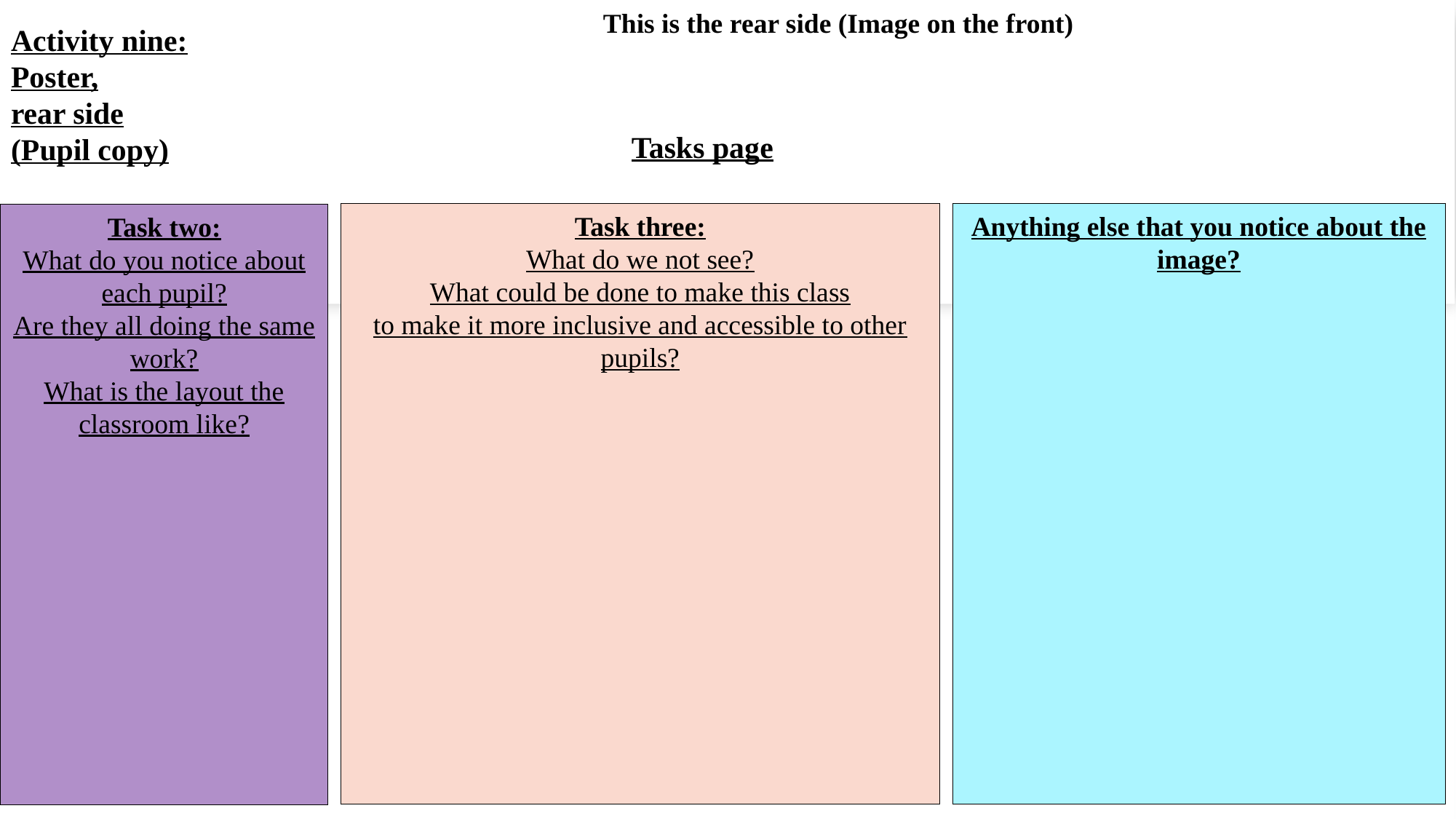

# Activity nine: Poster, rear side (Pupil copy)
This is the rear side (Image on the front)
Tasks page
Task three:
What do we not see?
What could be done to make this class
to make it more inclusive and accessible to other pupils?

Anything else that you notice about the image?

Task two:
What do you notice about each pupil?
Are they all doing the same work?
What is the layout the classroom like?